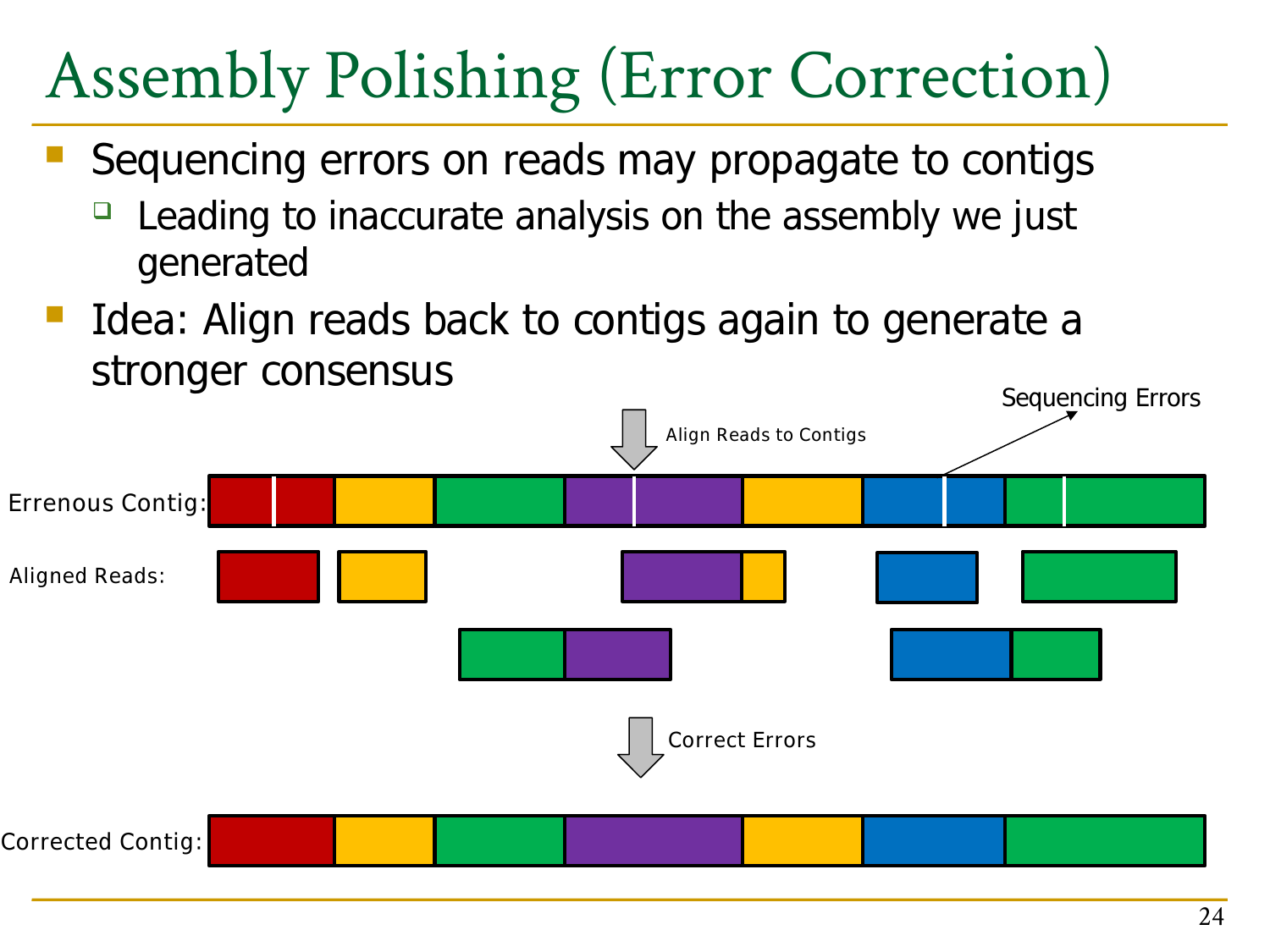

# Assembly Polishing (Error Correction)
Sequencing errors on reads may propagate to contigs
Leading to inaccurate analysis on the assembly we just generated
Idea: Align reads back to contigs again to generate a stronger consensus
Sequencing Errors

Align Reads to Contigs

Errenous Contig:

Aligned Reads:

Correct Errors

Corrected Contig:
24